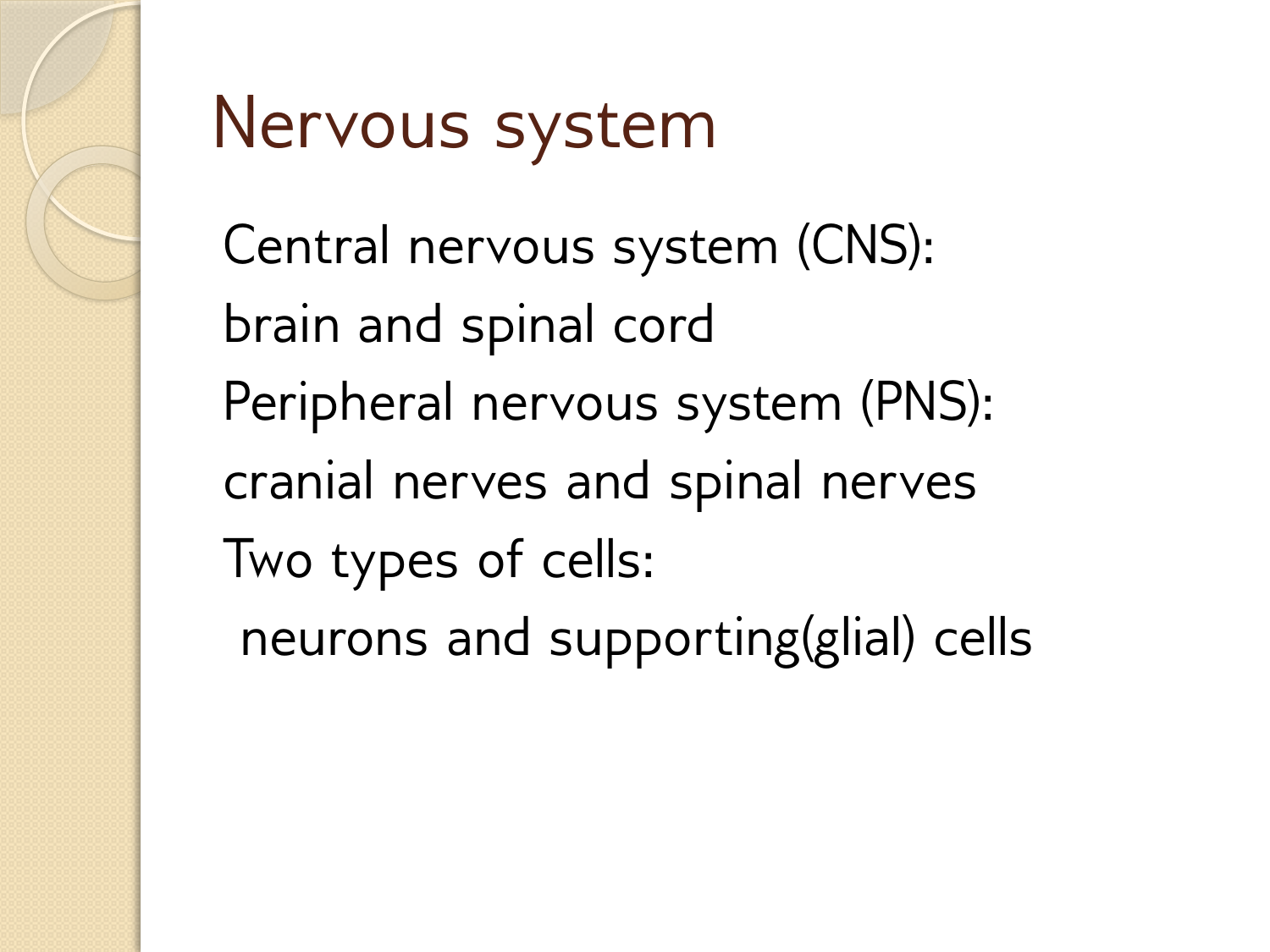

# Nervous system
Central nervous system (CNS):
brain and spinal cord
Peripheral nervous system (PNS):
cranial nerves and spinal nerves
Two types of cells:
 neurons and supporting(glial) cells